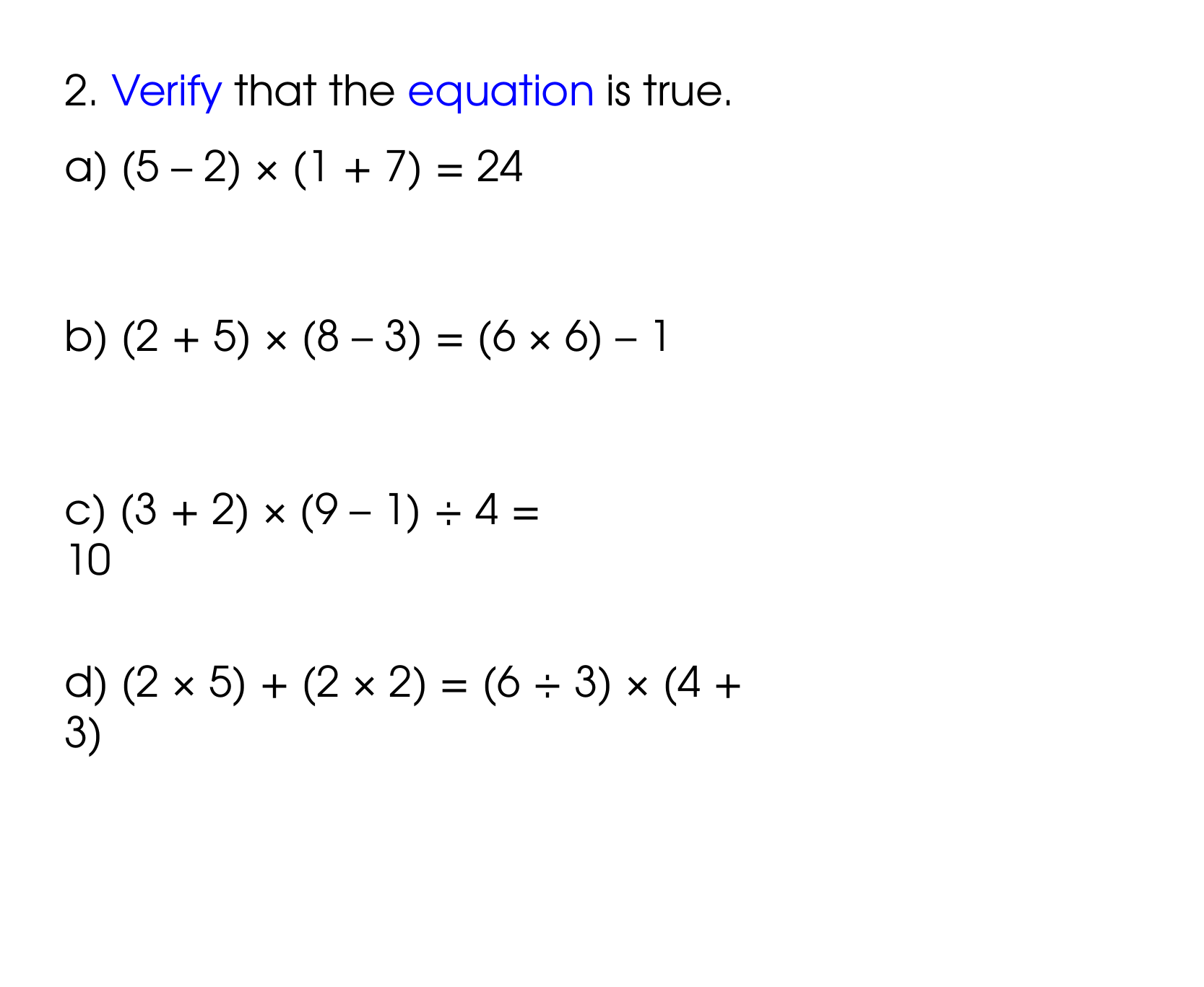

2. Verify that the equation is true.
a) (5 – 2) × (1 + 7) = 24
b) (2 + 5) × (8 – 3) = (6 × 6) – 1
c) (3 + 2) × (9 – 1) ÷ 4 = 10
d) (2 × 5) + (2 × 2) = (6 ÷ 3) × (4 + 3)